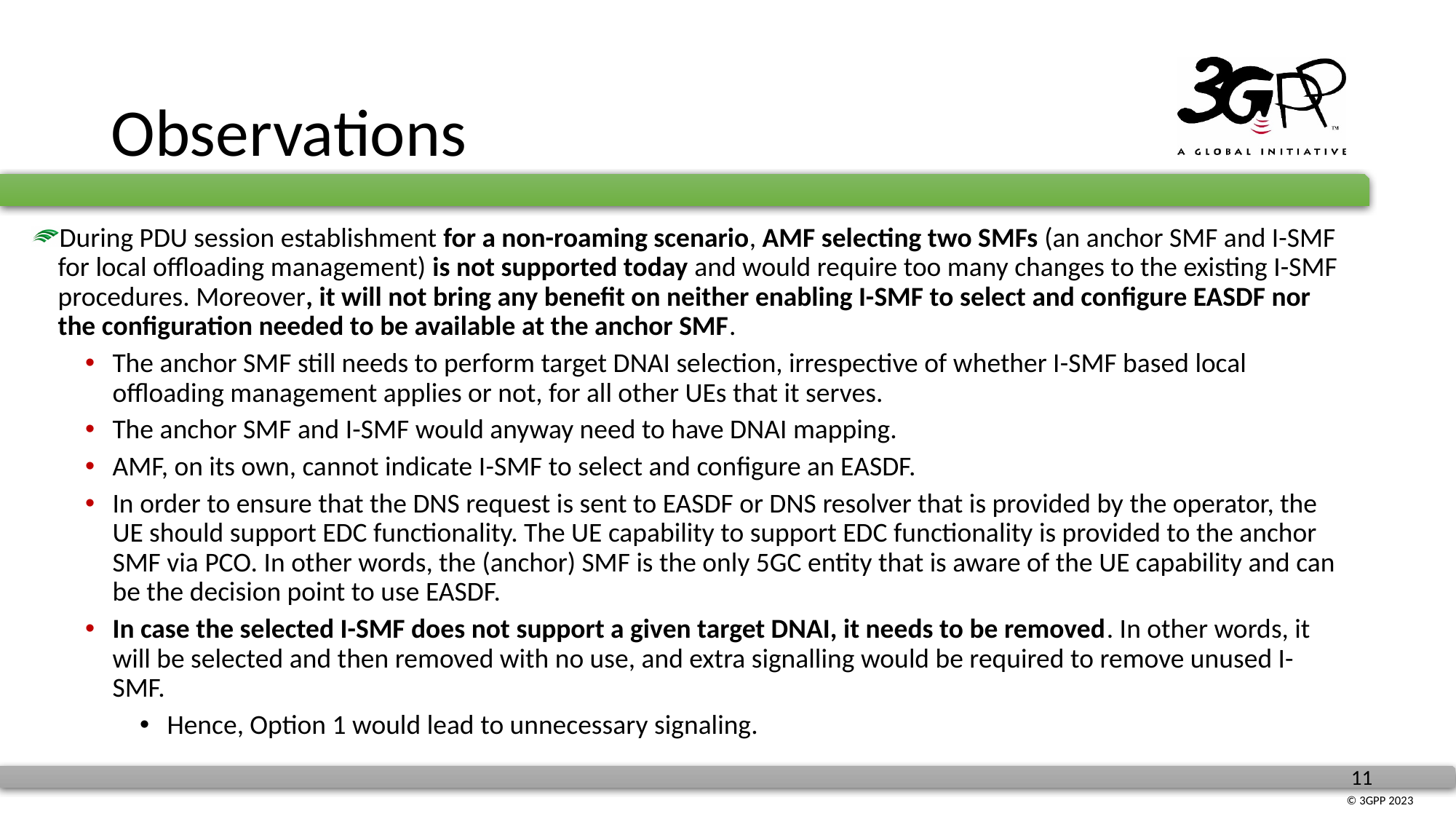

# Observations
During PDU session establishment for a non-roaming scenario, AMF selecting two SMFs (an anchor SMF and I-SMF for local offloading management) is not supported today and would require too many changes to the existing I-SMF procedures. Moreover, it will not bring any benefit on neither enabling I-SMF to select and configure EASDF nor the configuration needed to be available at the anchor SMF.
The anchor SMF still needs to perform target DNAI selection, irrespective of whether I-SMF based local offloading management applies or not, for all other UEs that it serves.
The anchor SMF and I-SMF would anyway need to have DNAI mapping.
AMF, on its own, cannot indicate I-SMF to select and configure an EASDF.
In order to ensure that the DNS request is sent to EASDF or DNS resolver that is provided by the operator, the UE should support EDC functionality. The UE capability to support EDC functionality is provided to the anchor SMF via PCO. In other words, the (anchor) SMF is the only 5GC entity that is aware of the UE capability and can be the decision point to use EASDF.
In case the selected I-SMF does not support a given target DNAI, it needs to be removed. In other words, it will be selected and then removed with no use, and extra signalling would be required to remove unused I-SMF.
Hence, Option 1 would lead to unnecessary signaling.